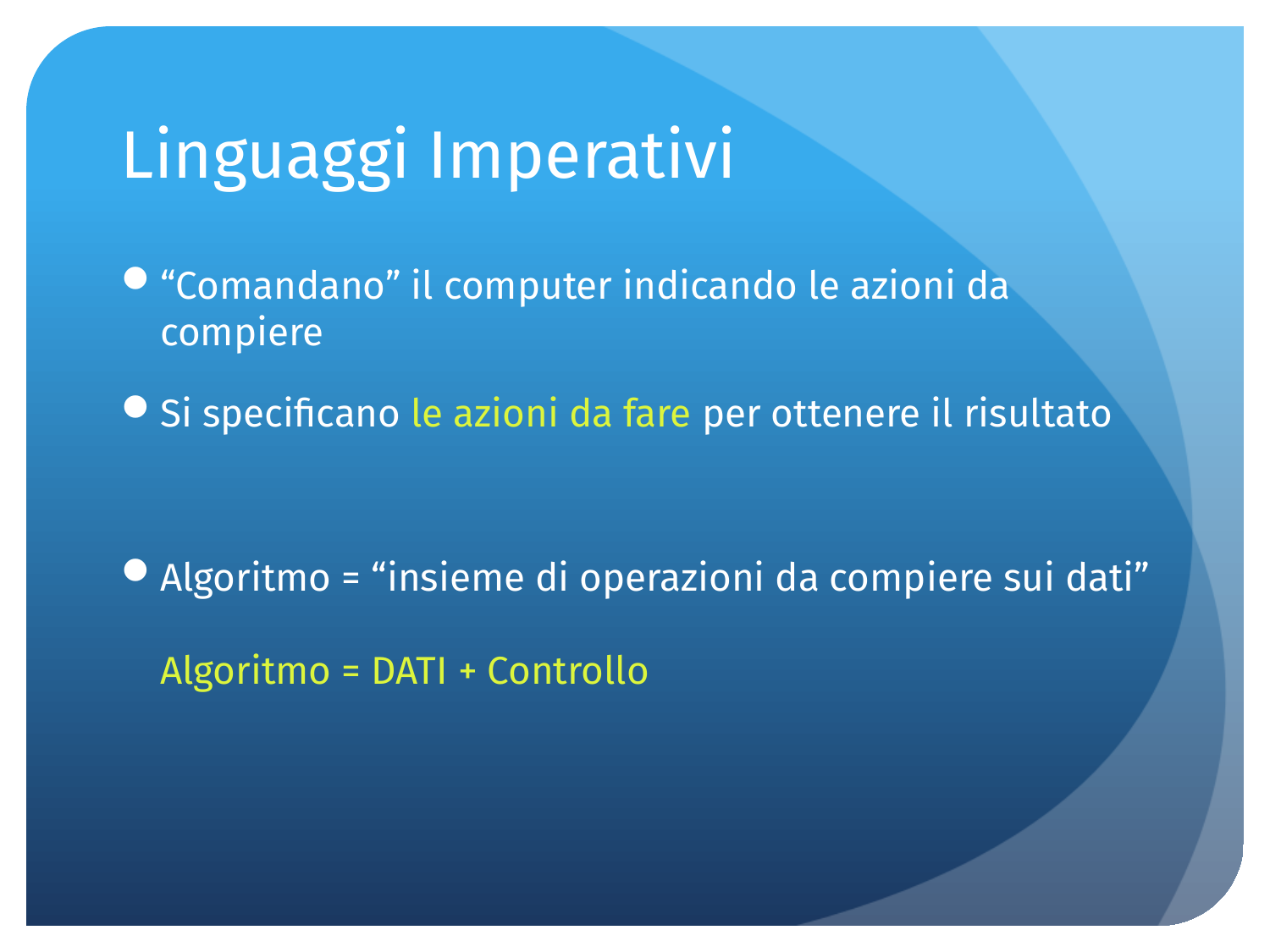

# Linguaggi Imperativi
“Comandano” il computer indicando le azioni da compiere
Si specificano le azioni da fare per ottenere il risultato

Algoritmo = “insieme di operazioni da compiere sui dati”
Algoritmo = DATI + Controllo